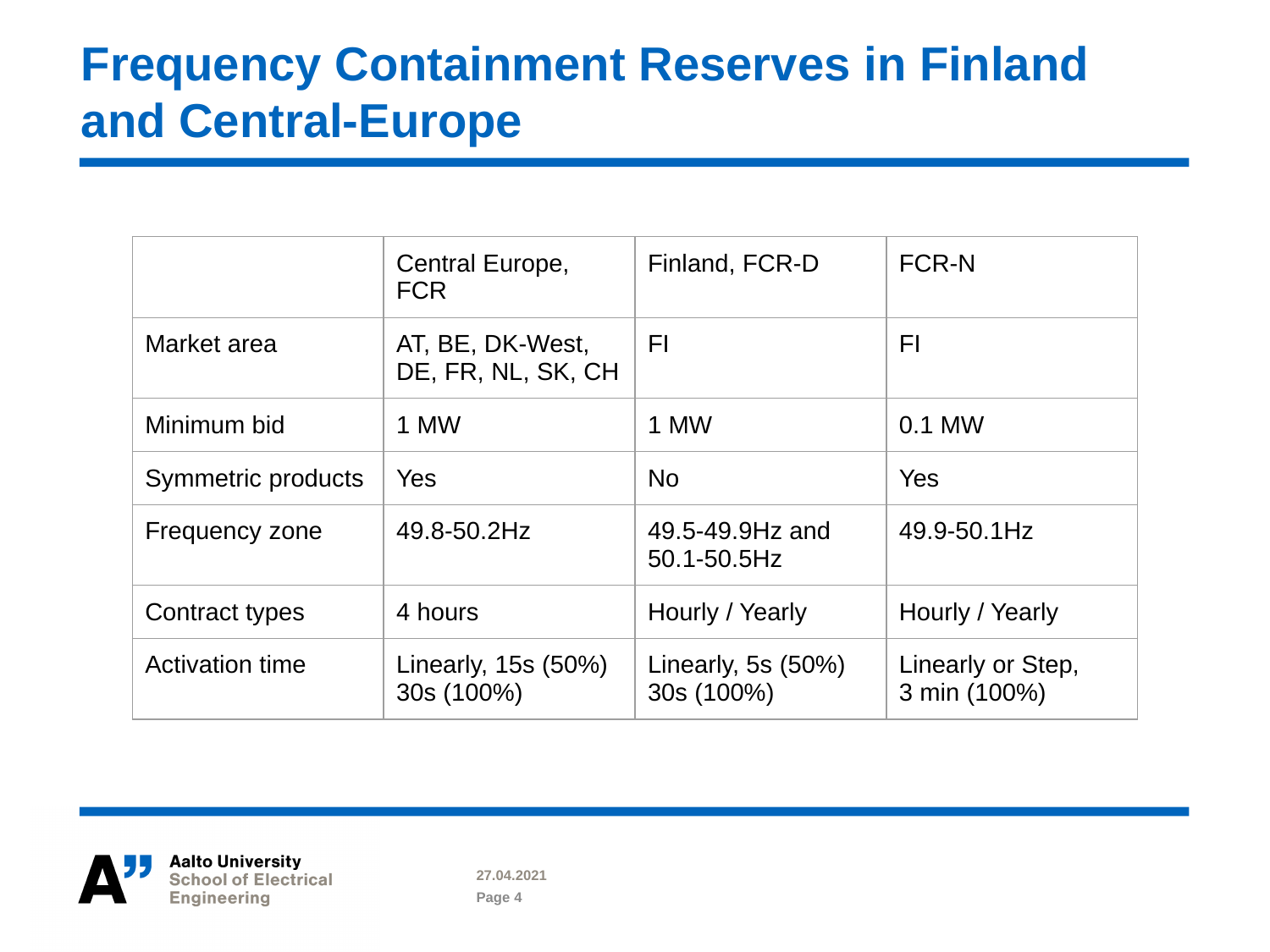

# Frequency Containment Reserves in Finland and Central-Europe

|  | Central Europe, FCR | Finland, FCR-D | FCR-N |
| --- | --- | --- | --- |
| Market area | AT, BE, DK-West, DE, FR, NL, SK, CH | FI | FI |
| Minimum bid | 1 MW | 1 MW | 0.1 MW |
| Symmetric products | Yes | No | Yes |
| Frequency zone | 49.8-50.2Hz | 49.5-49.9Hz and 50.1-50.5Hz | 49.9-50.1Hz |
| Contract types | 4 hours | Hourly / Yearly | Hourly / Yearly |
| Activation time | Linearly, 15s (50%) 30s (100%) | Linearly, 5s (50%) 30s (100%) | Linearly or Step, 3 min (100%) |

27.04.2021
Page 4